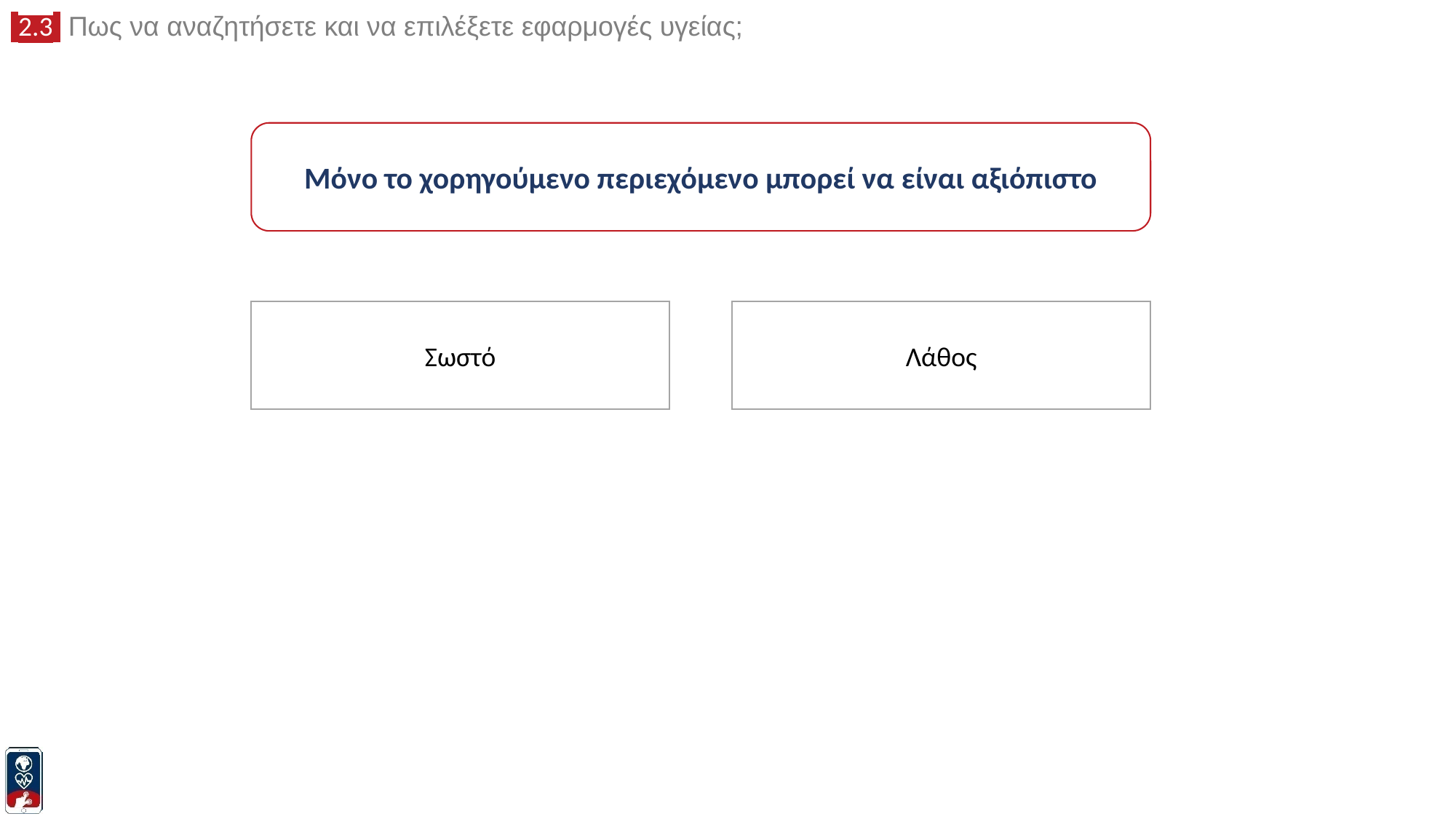

Μόνο το χορηγούμενο περιεχόμενο μπορεί να είναι αξιόπιστο
Σωστό
Λάθος